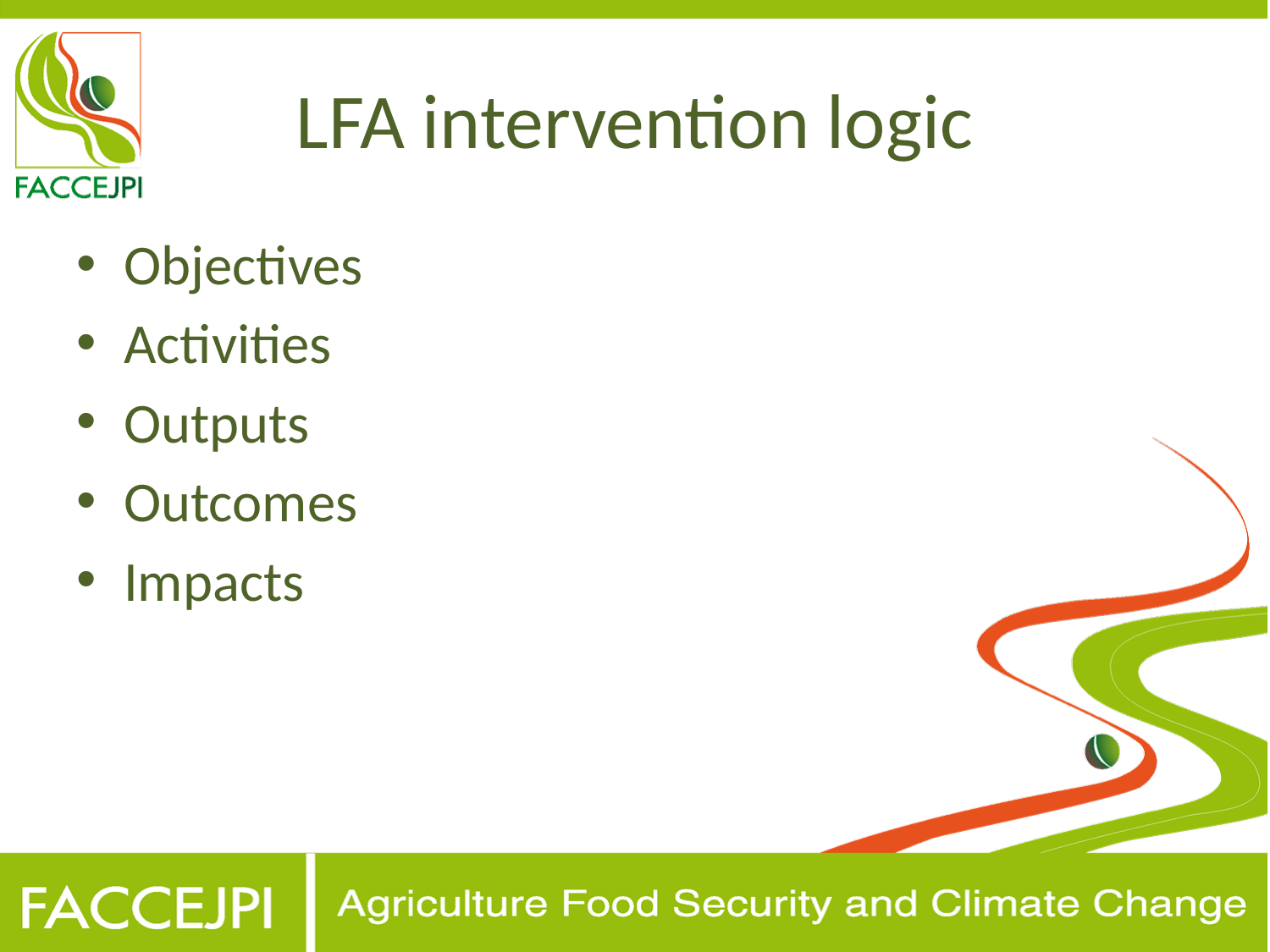

# LFA intervention logic
Objectives
Activities
Outputs
Outcomes
Impacts